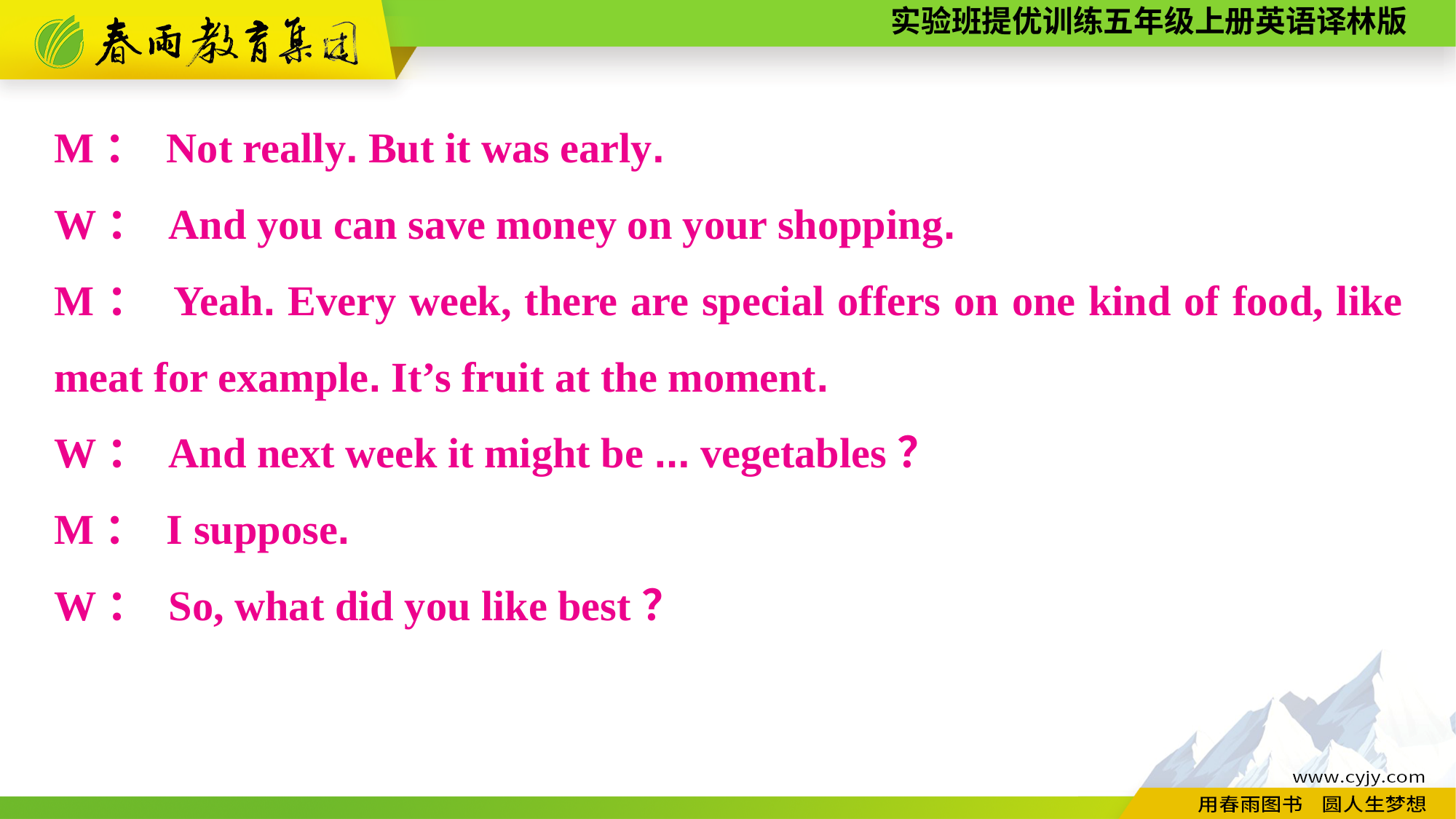

M： Not really. But it was early.
W： And you can save money on your shopping.
M： Yeah. Every week, there are special offers on one kind of food, like meat for example. It’s fruit at the moment.
W： And next week it might be ... vegetables？
M： I suppose.
W： So, what did you like best？